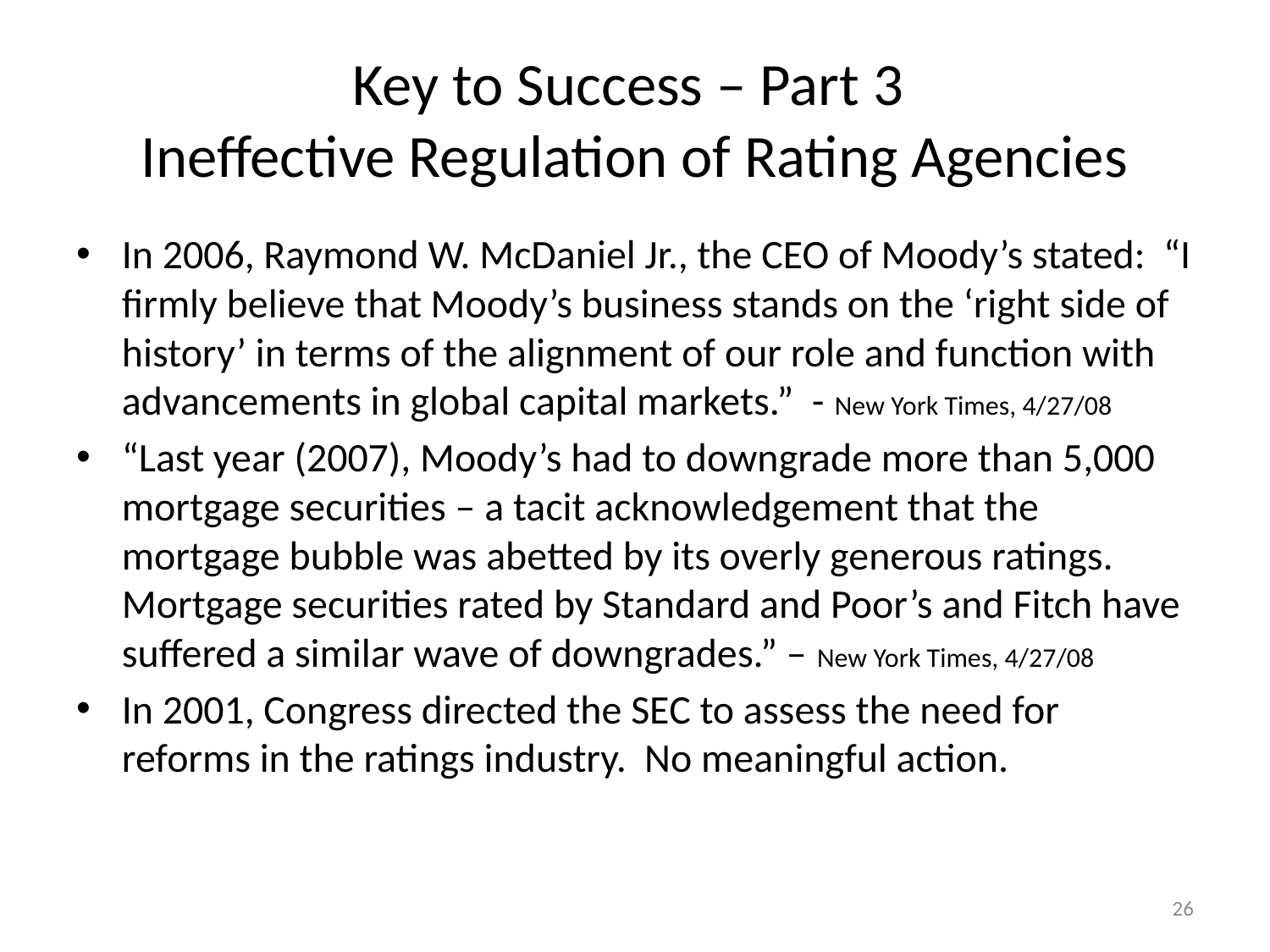

# Key to Success – Part 3 Ineffective Regulation of Rating Agencies
In 2006, Raymond W. McDaniel Jr., the CEO of Moody’s stated:  “I firmly believe that Moody’s business stands on the ‘right side of history’ in terms of the alignment of our role and function with advancements in global capital markets.”  - New York Times, 4/27/08
“Last year (2007), Moody’s had to downgrade more than 5,000 mortgage securities – a tacit acknowledgement that the mortgage bubble was abetted by its overly generous ratings.  Mortgage securities rated by Standard and Poor’s and Fitch have suffered a similar wave of downgrades.” – New York Times, 4/27/08
In 2001, Congress directed the SEC to assess the need for reforms in the ratings industry.  No meaningful action.

26